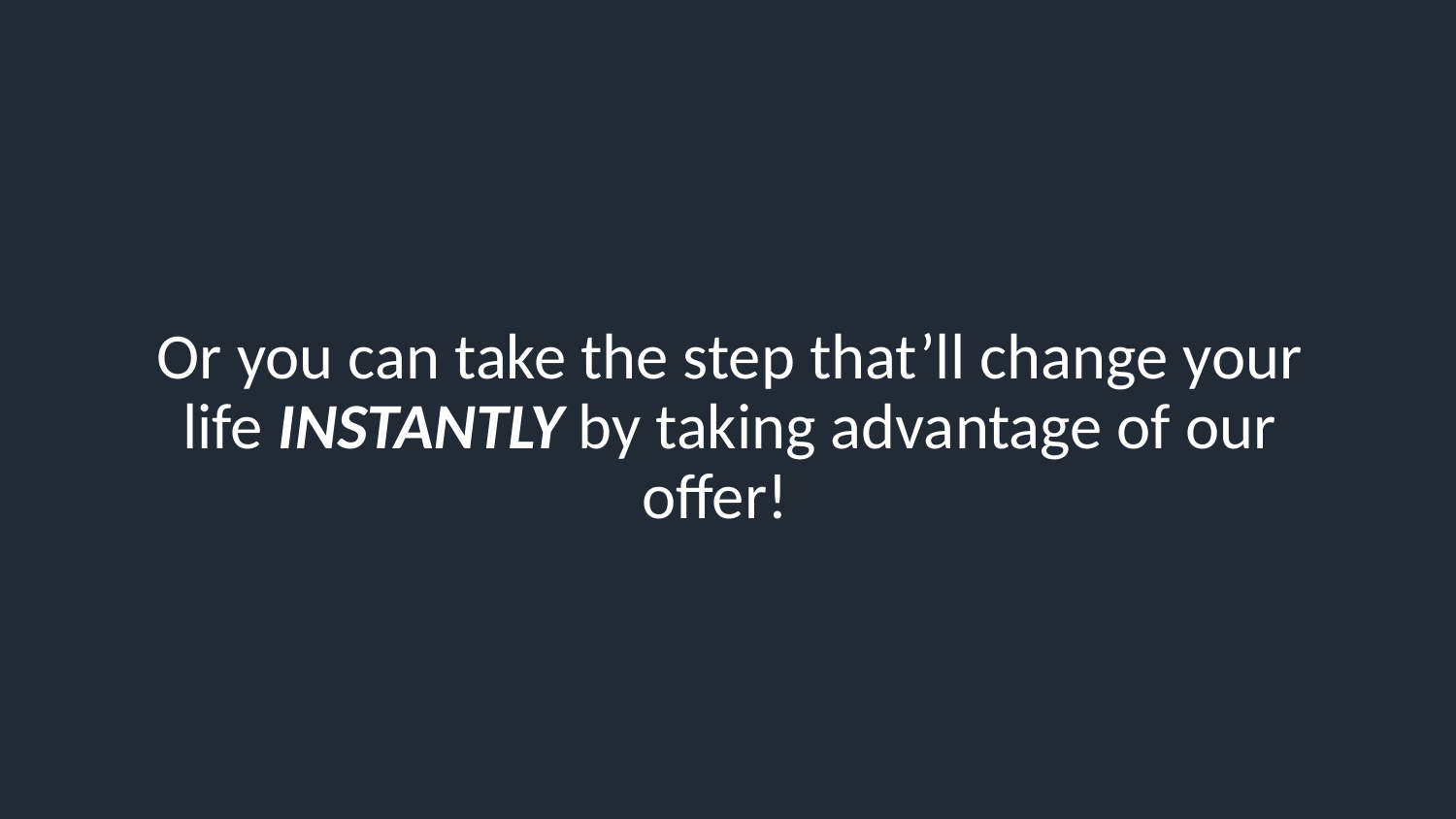

Or you can take the step that’ll change your life INSTANTLY by taking advantage of our offer!